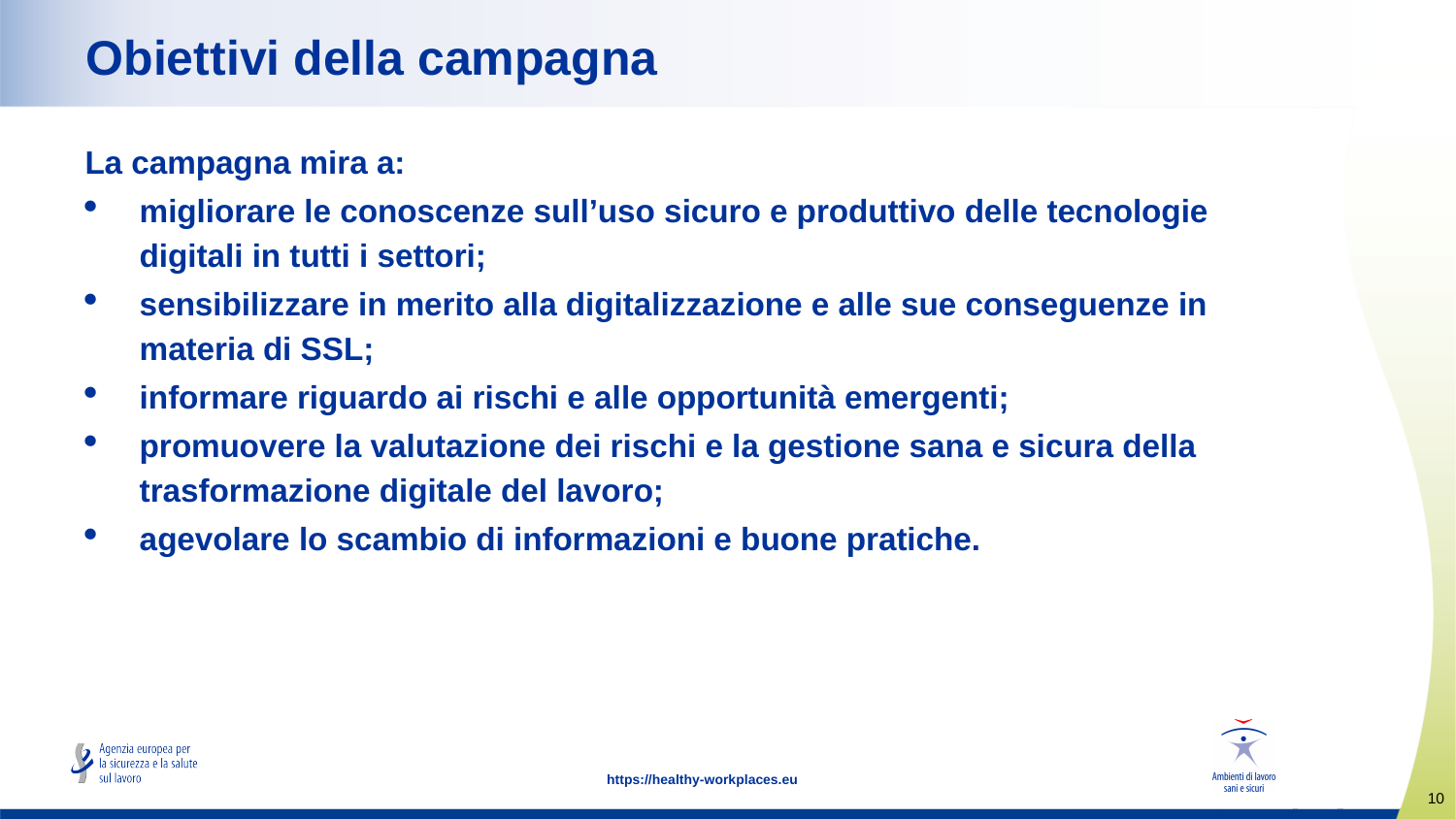

Obiettivi della campagna
La campagna mira a:
migliorare le conoscenze sull’uso sicuro e produttivo delle tecnologie digitali in tutti i settori;
sensibilizzare in merito alla digitalizzazione e alle sue conseguenze in materia di SSL;
informare riguardo ai rischi e alle opportunità emergenti;
promuovere la valutazione dei rischi e la gestione sana e sicura della trasformazione digitale del lavoro;
agevolare lo scambio di informazioni e buone pratiche.